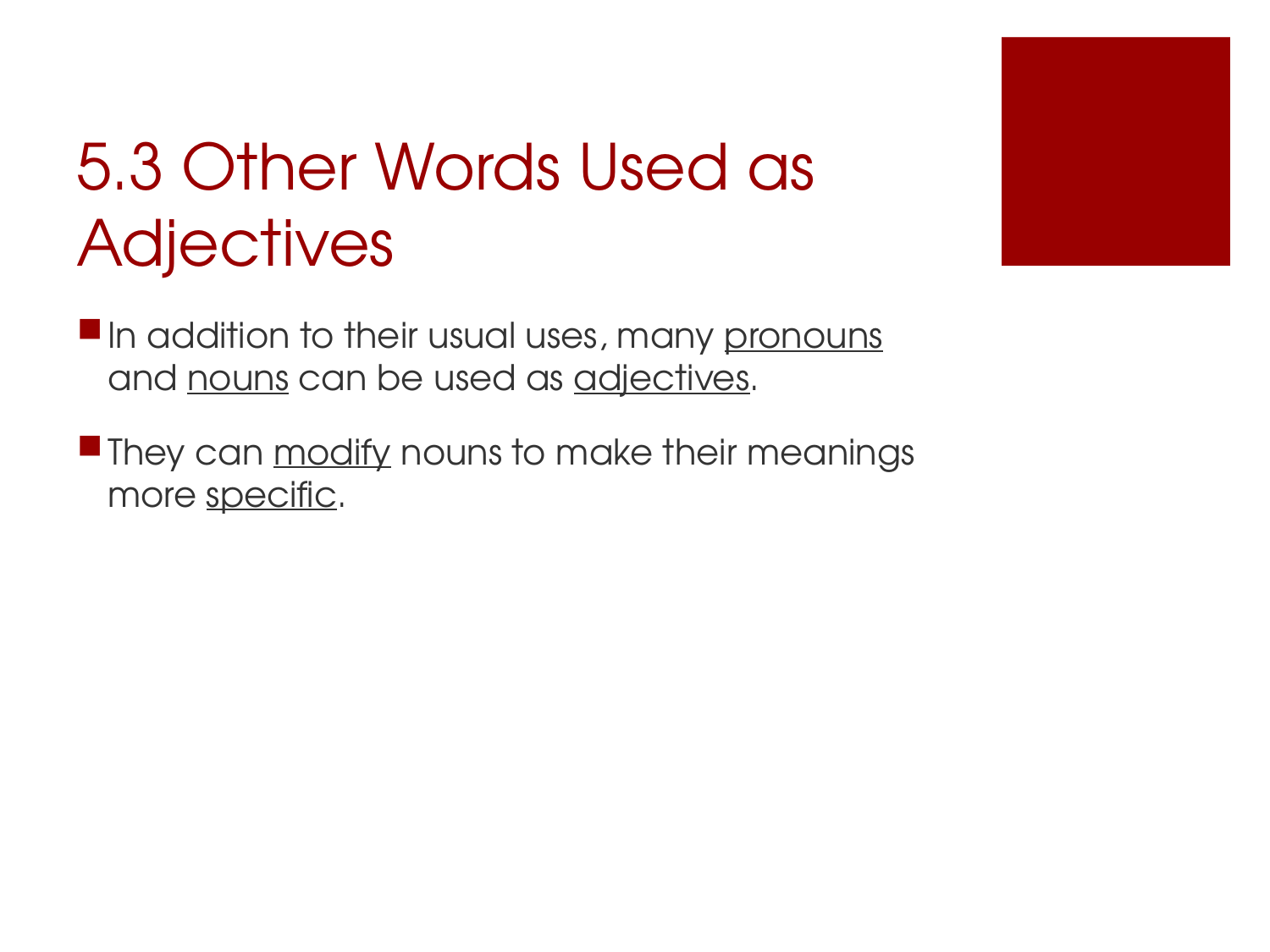

# 5.3 Other Words Used as Adjectives
In addition to their usual uses, many pronouns and nouns can be used as adjectives.
They can modify nouns to make their meanings more specific.